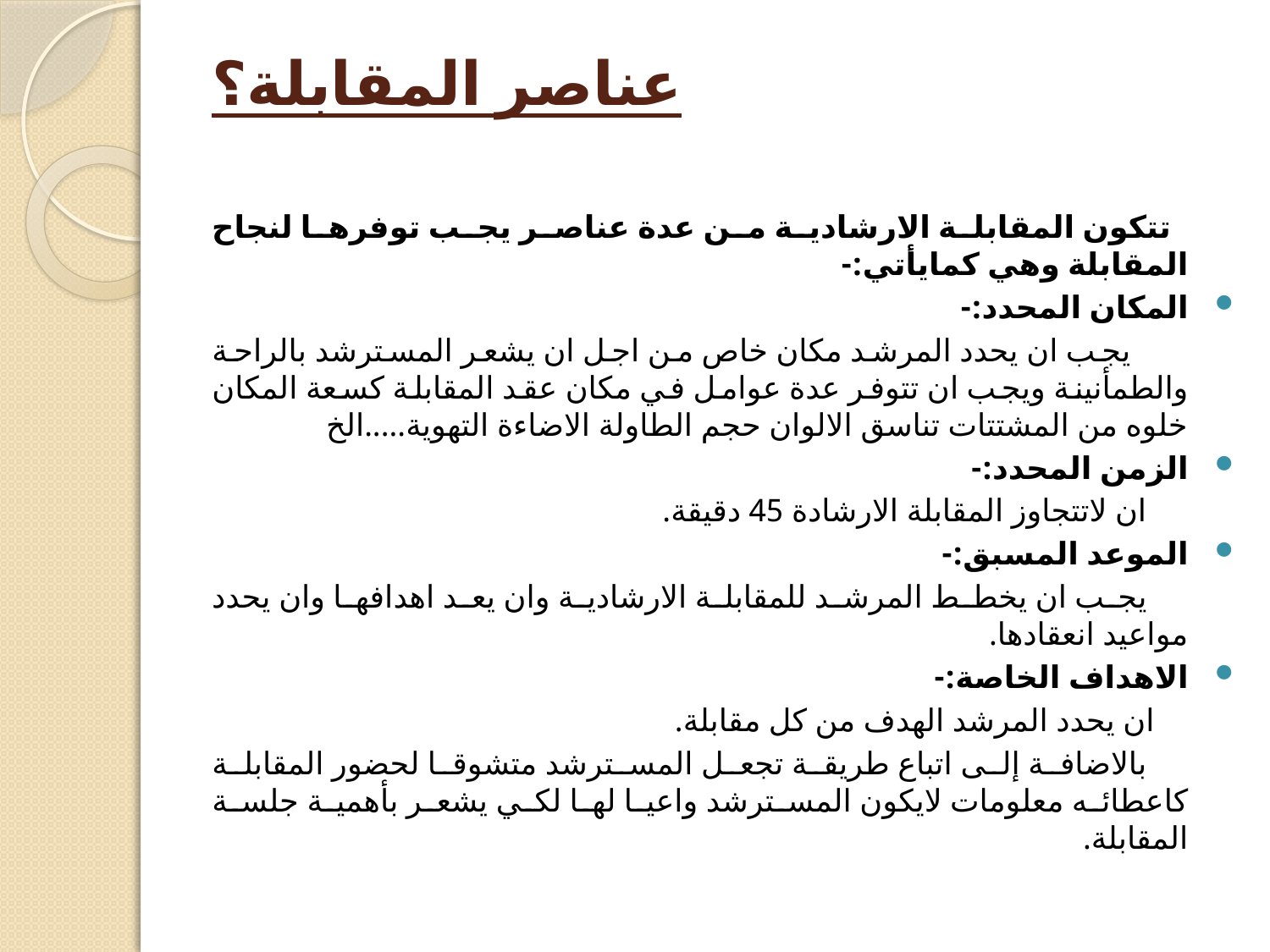

# عناصر المقابلة؟
      تتكون المقابلة الارشادية من عدة عناصر يجب توفرها لنجاح المقابلة وهي كمايأتي:-
المكان المحدد:-
           يجب ان يحدد المرشد مكان خاص من اجل ان يشعر المسترشد بالراحة والطمأنينة ويجب ان تتوفر عدة عوامل في مكان عقد المقابلة كسعة المكان خلوه من المشتتات تناسق الالوان حجم الطاولة الاضاءة التهوية.....الخ
الزمن المحدد:-
         ان لاتتجاوز المقابلة الارشادة 45 دقيقة.
الموعد المسبق:-
         يجب ان يخطط المرشد للمقابلة الارشادية وان يعد اهدافها وان يحدد مواعيد انعقادها.
الاهداف الخاصة:-
        ان يحدد المرشد الهدف من كل مقابلة.
         بالاضافة إلى اتباع طريقة تجعل المسترشد متشوقا لحضور المقابلة كاعطائه معلومات لايكون المسترشد واعيا لها لكي يشعر بأهمية جلسة المقابلة.